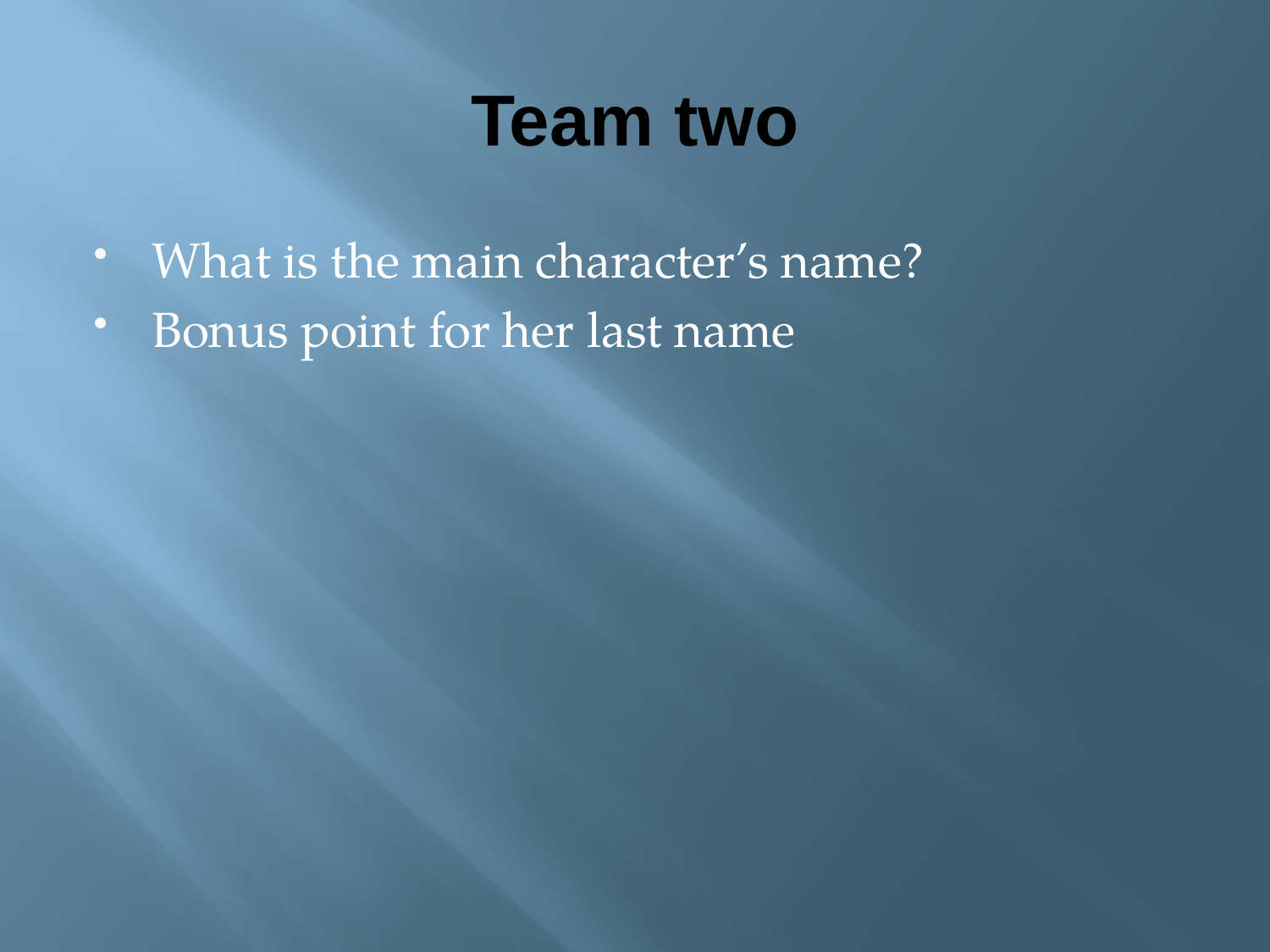

# Team two
What is the main character’s name?
Bonus point for her last name